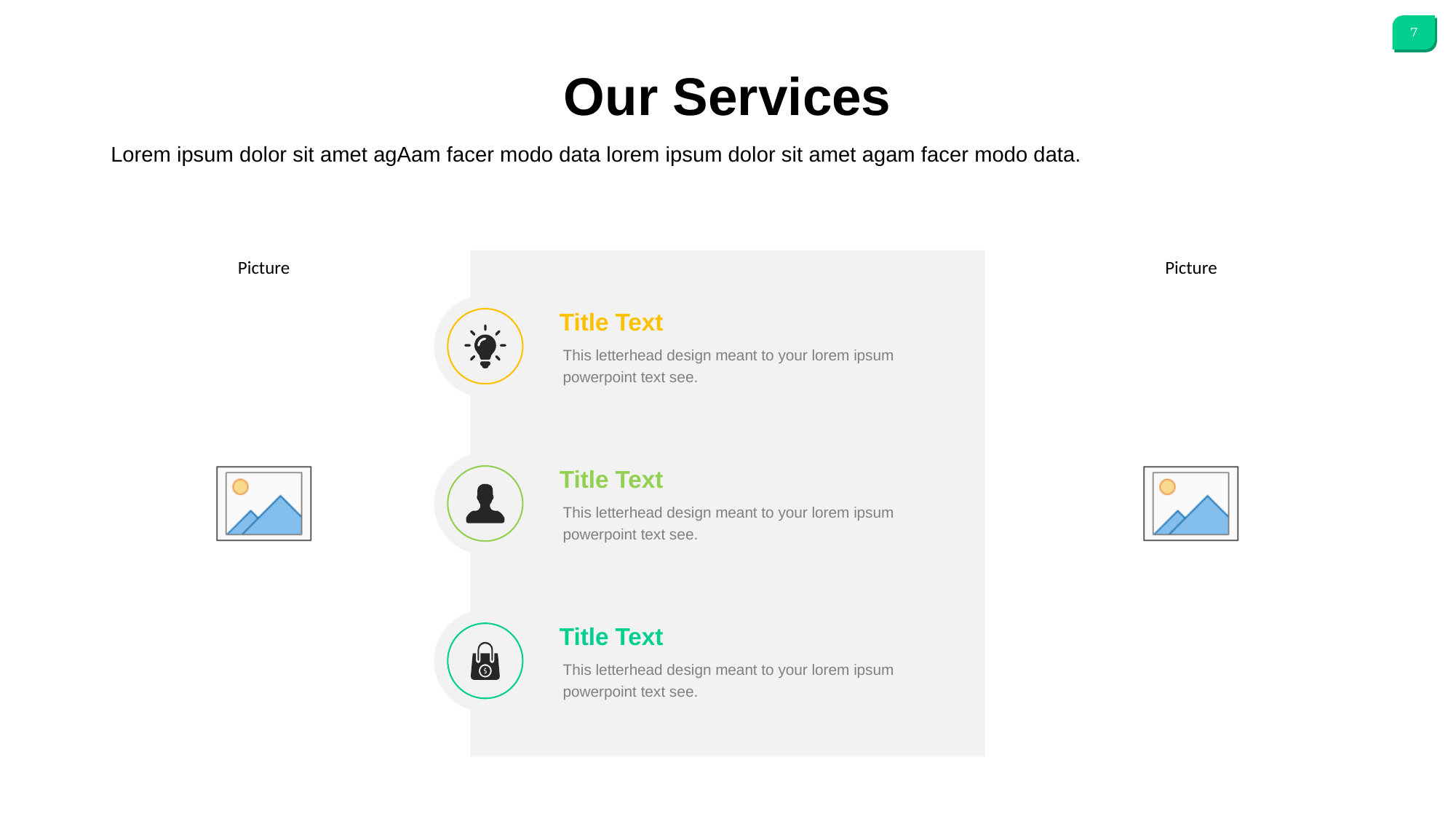

Our Services
Lorem ipsum dolor sit amet agAam facer modo data lorem ipsum dolor sit amet agam facer modo data.

Title Text

This letterhead design meant to your lorem ipsum powerpoint text see.

Title Text

This letterhead design meant to your lorem ipsum powerpoint text see.

Title Text

This letterhead design meant to your lorem ipsum powerpoint text see.